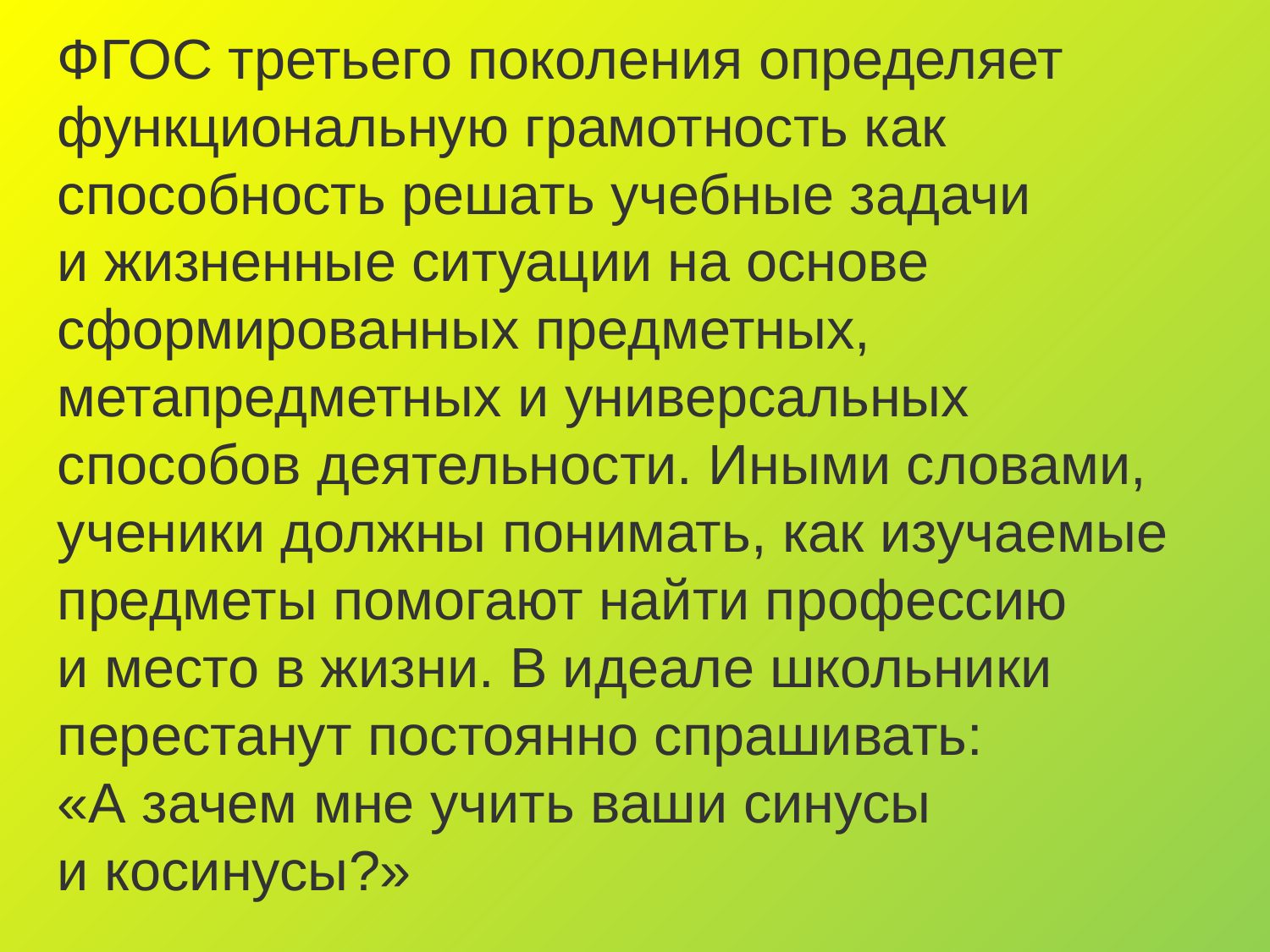

ФГОС третьего поколения определяет функциональную грамотность как способность решать учебные задачи и жизненные ситуации на основе сформированных предметных, метапредметных и универсальных способов деятельности. Иными словами, ученики должны понимать, как изучаемые предметы помогают найти профессию и место в жизни. В идеале школьники перестанут постоянно спрашивать: «А зачем мне учить ваши синусы и косинусы?»